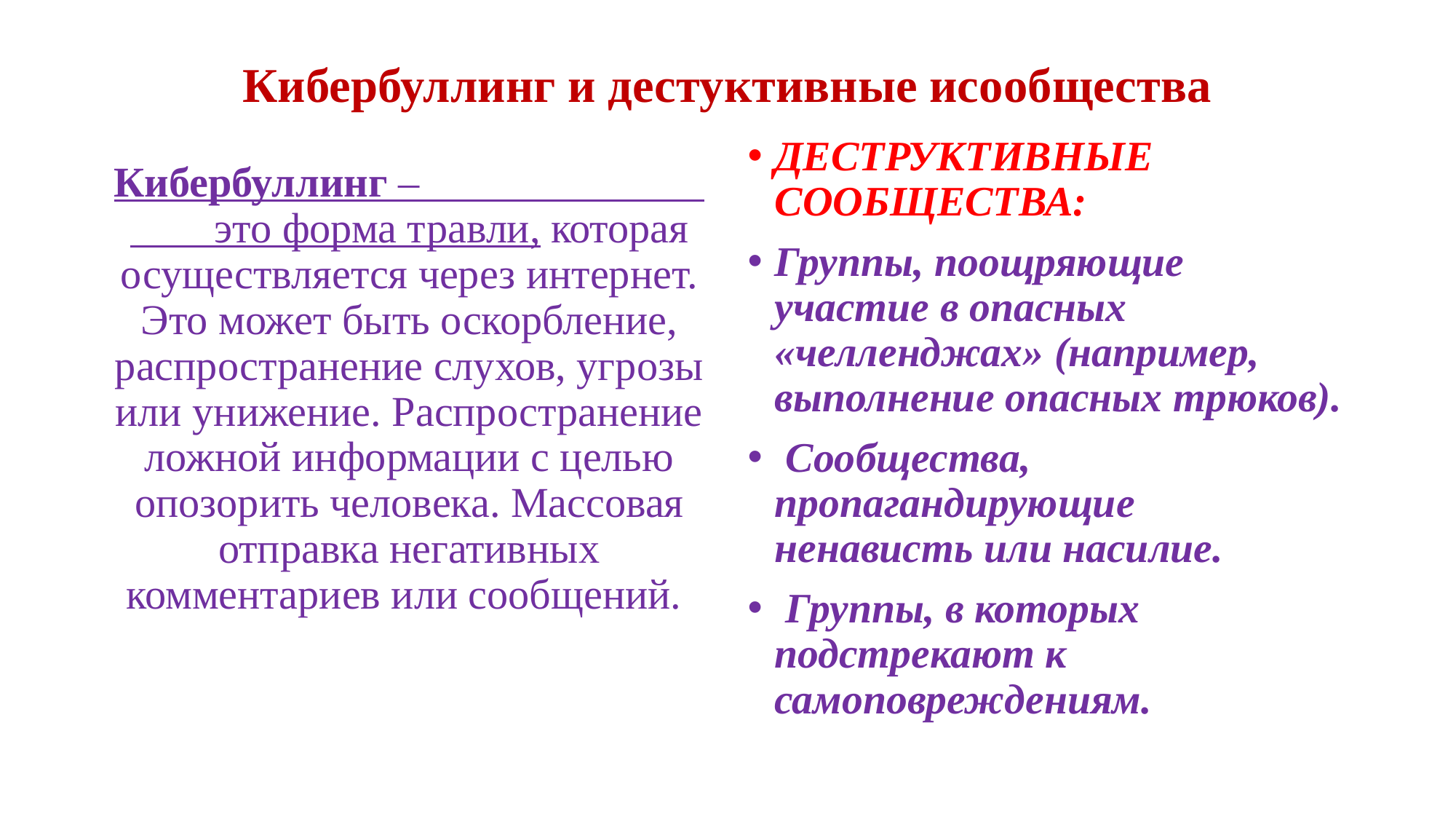

# Кибербуллинг и дестуктивные исообщества
ДЕСТРУКТИВНЫЕ СООБЩЕСТВА:
Группы, поощряющие участие в опасных «челленджах» (например, выполнение опасных трюков).
 Сообщества, пропагандирующие ненависть или насилие.
 Группы, в которых подстрекают к самоповреждениям.

Кибербуллинг –                                    это форма травли, которая осуществляется через интернет. Это может быть оскорбление, распространение слухов, угрозы или унижение. Распространение ложной информации с целью опозорить человека. Массовая отправка негативных комментариев или сообщений.